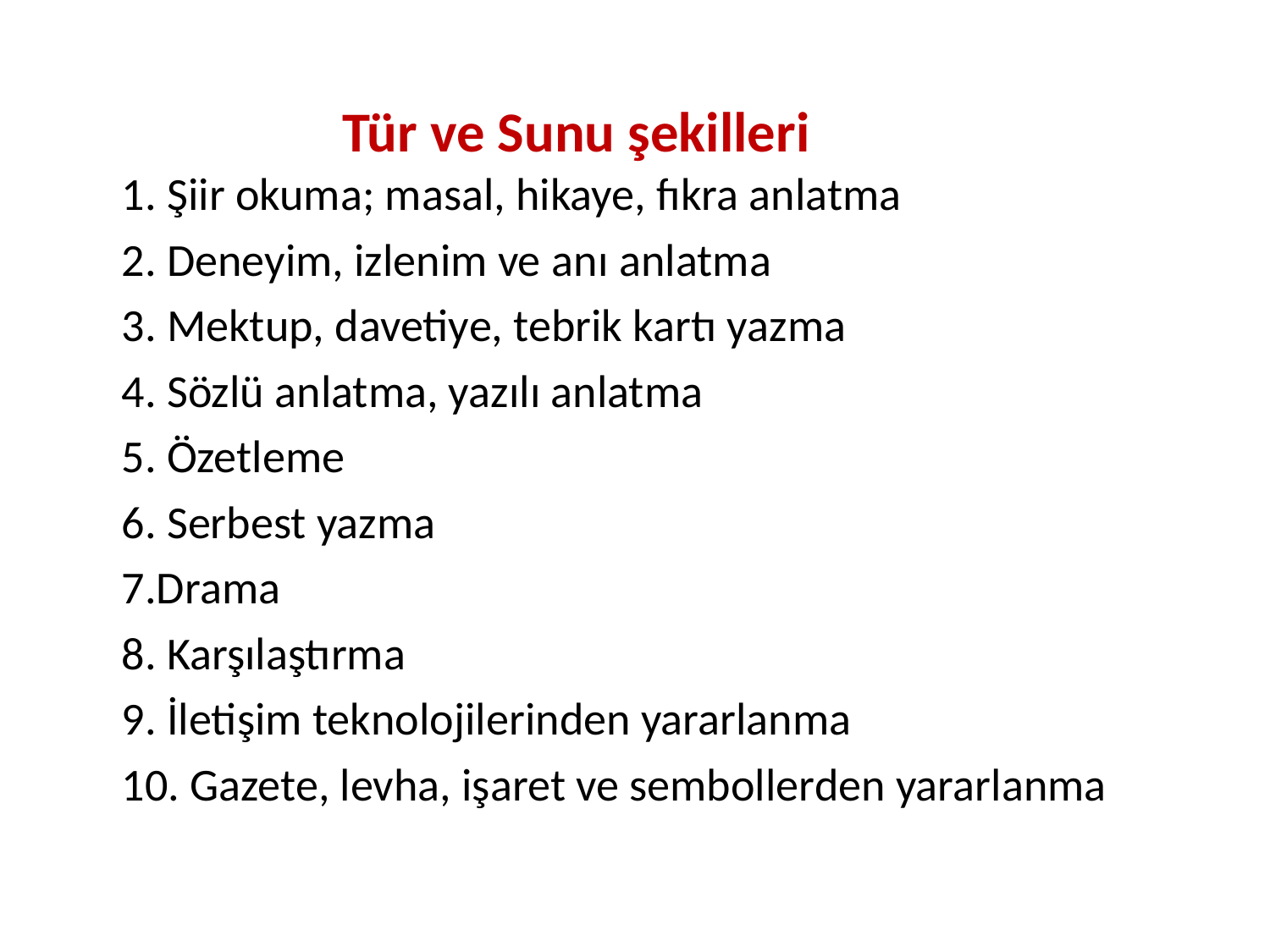

Tür ve Sunu şekilleri
1. Şiir okuma; masal, hikaye, fıkra anlatma
2. Deneyim, izlenim ve anı anlatma
3. Mektup, davetiye, tebrik kartı yazma
4. Sözlü anlatma, yazılı anlatma
5. Özetleme
6. Serbest yazma
7.Drama
8. Karşılaştırma
9. İletişim teknolojilerinden yararlanma
10. Gazete, levha, işaret ve sembollerden yararlanma